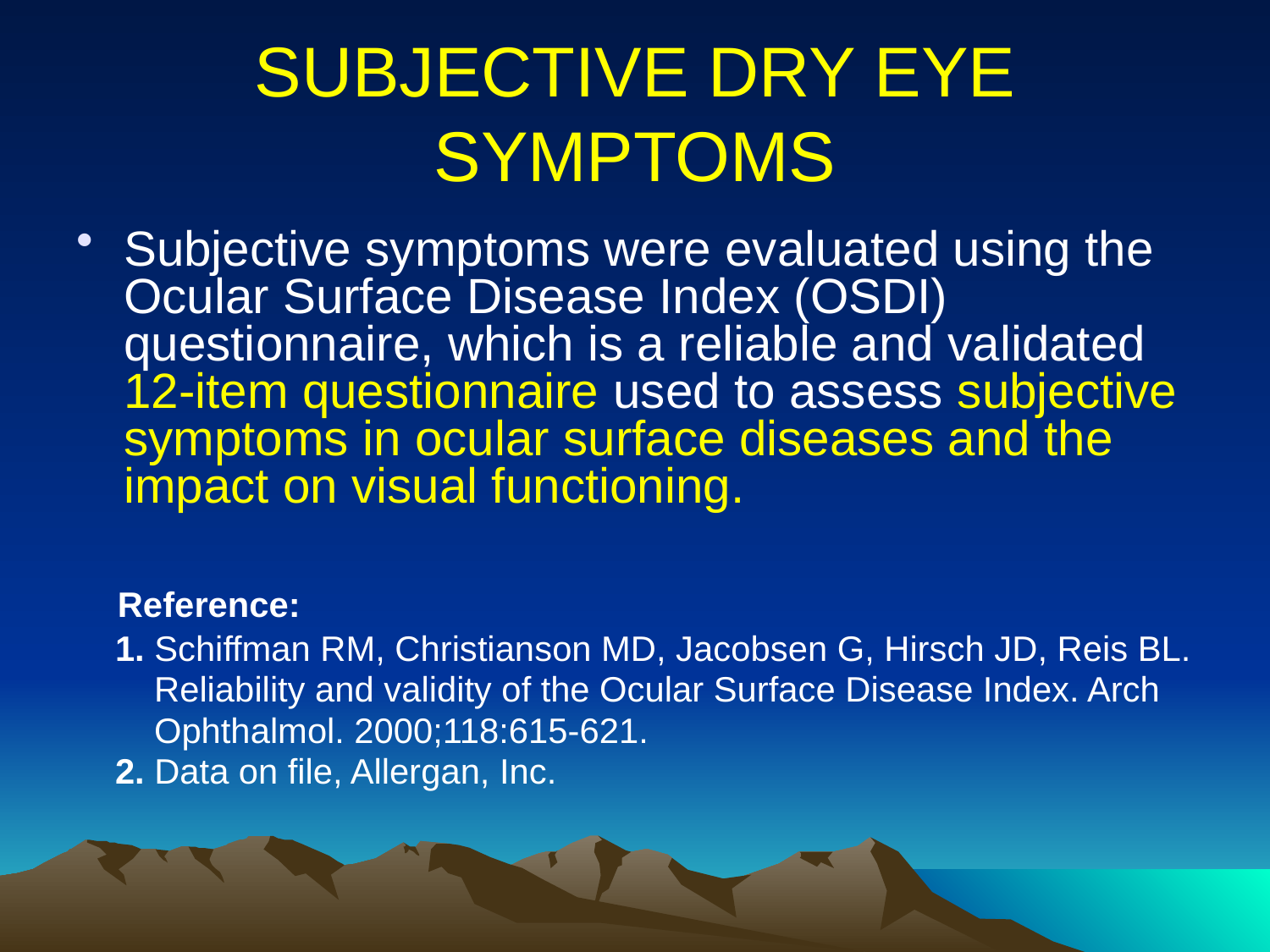

# SUBJECTIVE DRY EYE SYMPTOMS
Subjective symptoms were evaluated using the Ocular Surface Disease Index (OSDI) questionnaire, which is a reliable and validated 12-item questionnaire used to assess subjective symptoms in ocular surface diseases and the impact on visual functioning.

   Reference:
    1. Schiffman RM, Christianson MD, Jacobsen G, Hirsch JD, Reis BL.
        Reliability and validity of the Ocular Surface Disease Index. Arch
        Ophthalmol. 2000;118:615-621.
    2. Data on file, Allergan, Inc.